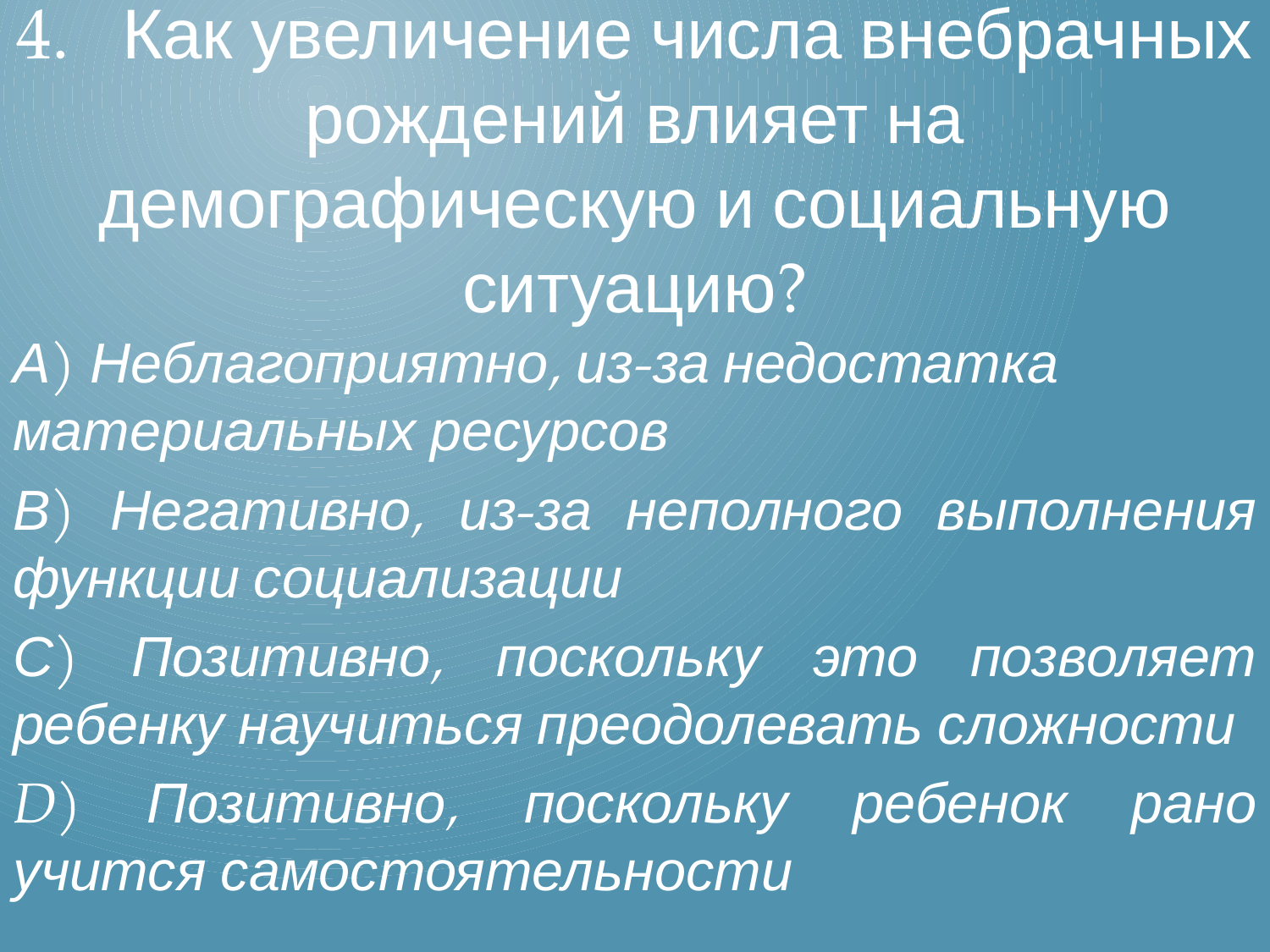

# 4.   Как увеличение числа внебрачных рождений влияет на демографическую и социальную ситуацию?
А) Неблагоприятно, из-за недостатка материальных ресурсов
В) Негативно, из-за неполного выполнения функции социализации
С) Позитивно, поскольку это позволяет ребенку научиться преодолевать сложности
D) Позитивно, поскольку ребенок рано учится самостоятельности